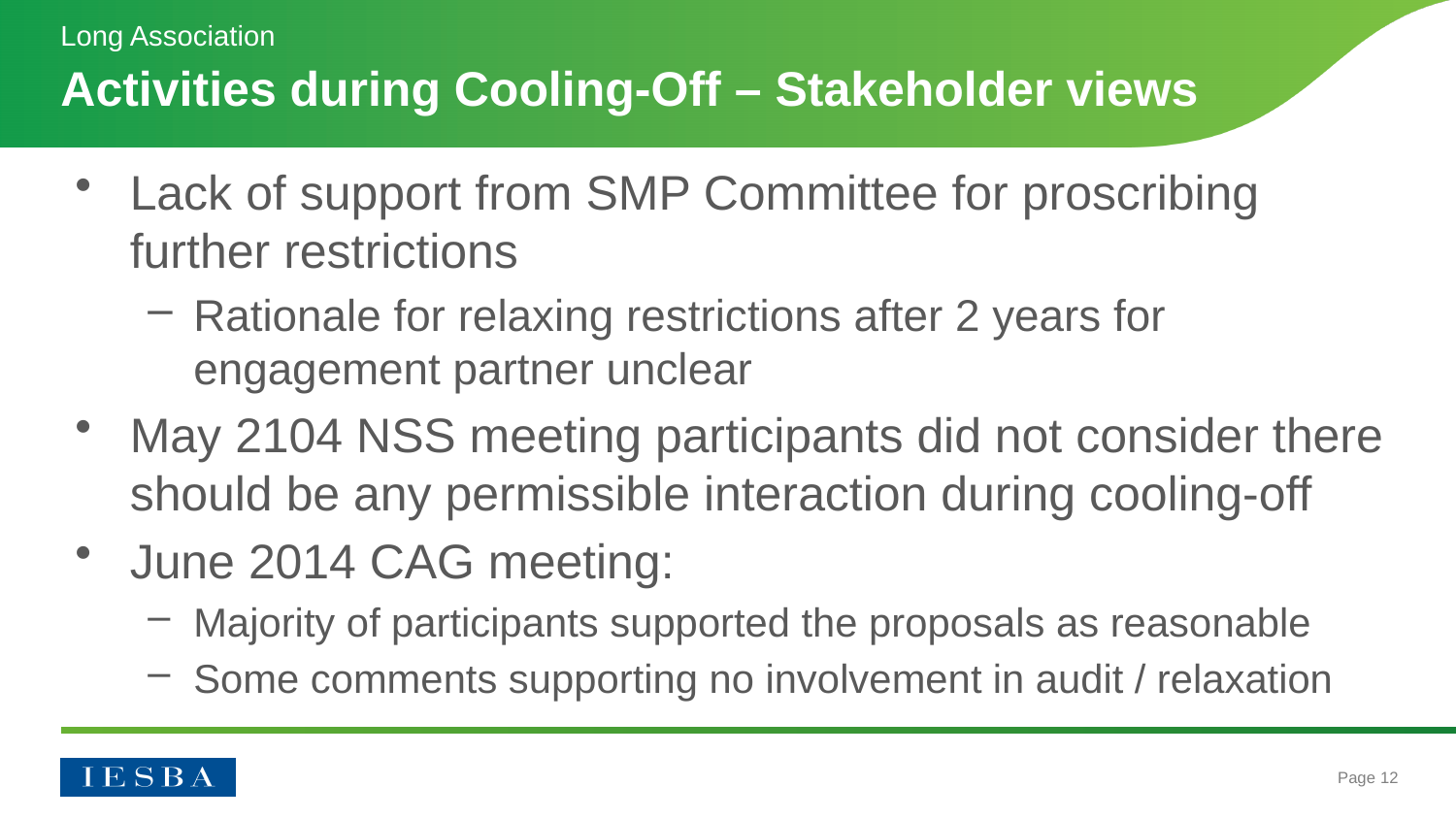

Long Association
# Activities during Cooling-Off – Stakeholder views
Lack of support from SMP Committee for proscribing further restrictions
Rationale for relaxing restrictions after 2 years for engagement partner unclear
May 2104 NSS meeting participants did not consider there should be any permissible interaction during cooling-off
June 2014 CAG meeting:
Majority of participants supported the proposals as reasonable
Some comments supporting no involvement in audit / relaxation